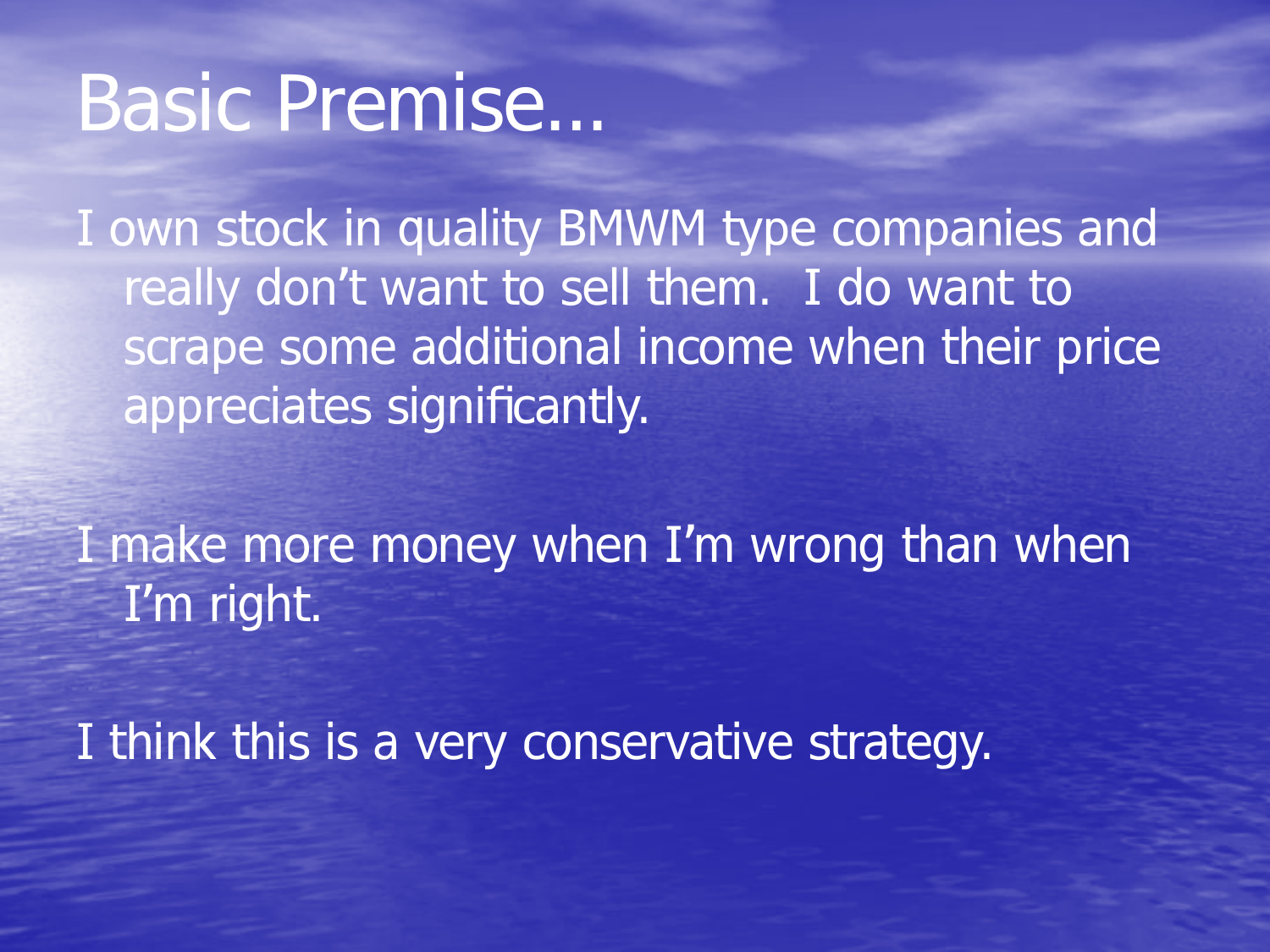

# Basic Premise…
I own stock in quality BMWM type companies and really don’t want to sell them.  I do want to scrape some additional income when their price appreciates significantly.

I make more money when I’m wrong than when I’m right.

I think this is a very conservative strategy.